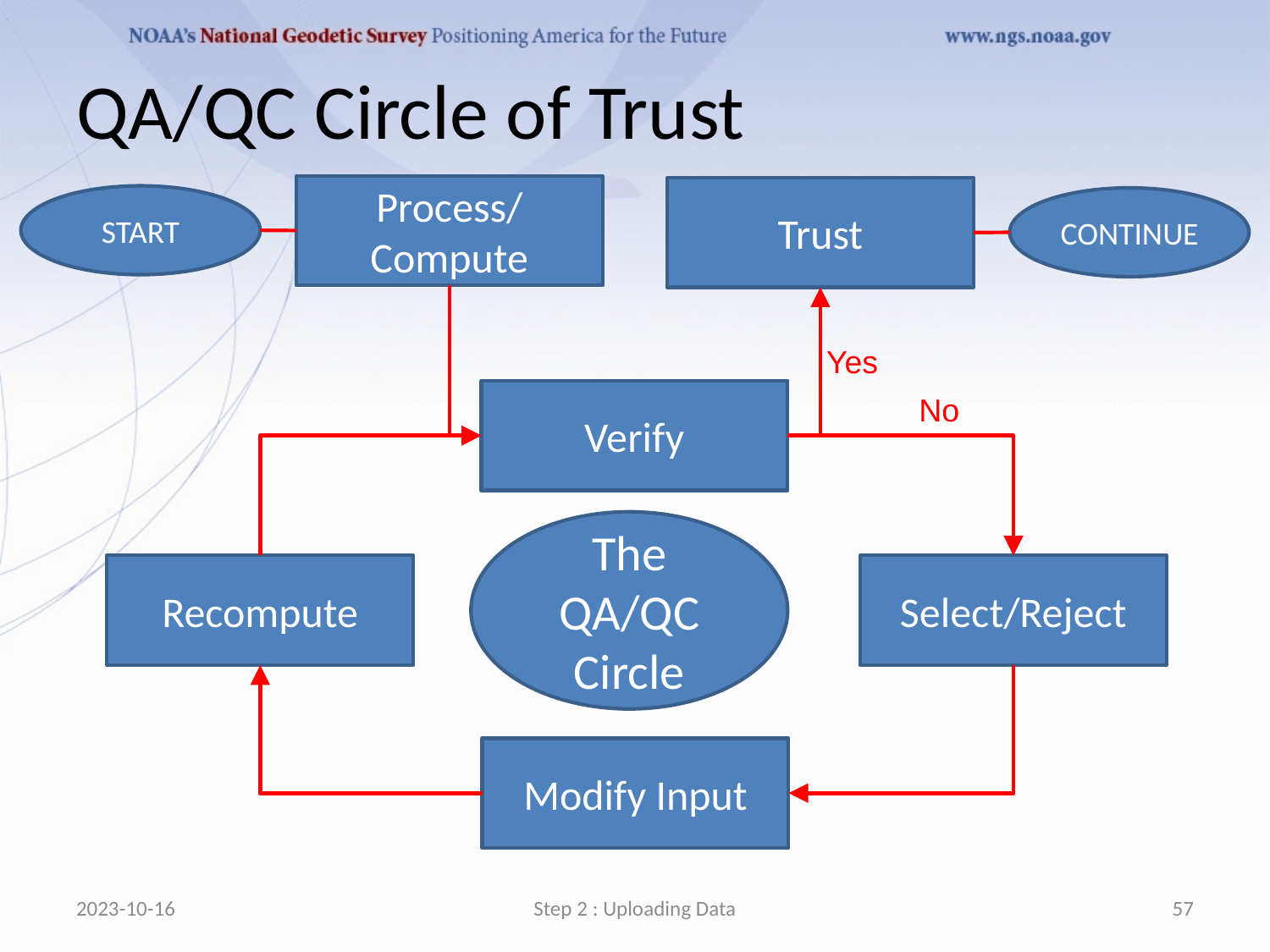

# QA/QC Circle of Trust
Process/ Compute
Trust
START
CONTINUE
Yes
Verify
No
The QA/QC Circle
Recompute
Select/Reject
Modify Input
2023-10-16
Step 2 : Uploading Data
57